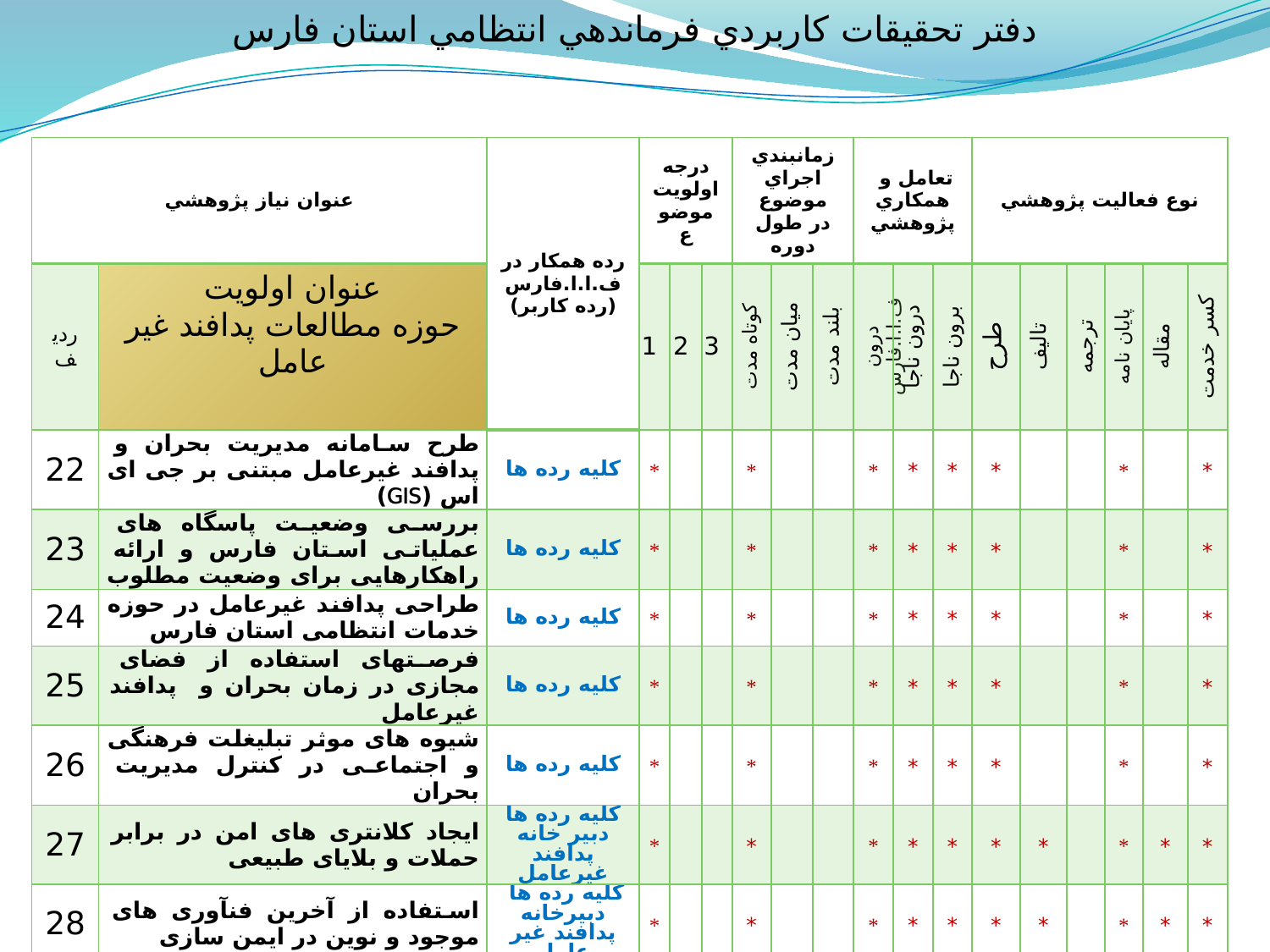

دفتر تحقيقات كاربردي فرماندهي انتظامي استان فارس
| عنوان نياز پژوهشي |  | رده همكار در ف.ا.ا.فارس (رده كاربر) | درجه اولويت موضوع |  |  | زمانبندي اجراي موضوع در طول دوره |  |  | تعامل و همكاري پژوهشي |  |  | نوع فعاليت پژوهشي |  |  |  |  |  |
| --- | --- | --- | --- | --- | --- | --- | --- | --- | --- | --- | --- | --- | --- | --- | --- | --- | --- |
| رديف | عنوان اولويت حوزه مطالعات پدافند غير عامل |  | 1 | 2 | 3 | كوتاه مدت | ميان مدت | بلند مدت | درون ف.ا.ا.فارس | درون ناجا | برون ناجا | طرح | تاليف | ترجمه | پايان نامه | مقاله | كسر خدمت |
| 22 | طرح سامانه مدیریت بحران و پدافند غیرعامل مبتنی بر جی ای اس (GIS) | كليه رده ها | \* |  |  | \* |  |  | \* | \* | \* | \* |  |  | \* |  | \* |
| 23 | بررسی وضعیت پاسگاه های عملیاتی استان فارس و ارائه راهکارهایی برای وضعیت مطلوب | كليه رده ها | \* |  |  | \* |  |  | \* | \* | \* | \* |  |  | \* |  | \* |
| 24 | طراحی پدافند غیرعامل در حوزه خدمات انتظامی استان فارس | كليه رده ها | \* |  |  | \* |  |  | \* | \* | \* | \* |  |  | \* |  | \* |
| 25 | فرصتهای استفاده از فضای مجازی در زمان بحران و پدافند غیرعامل | كليه رده ها | \* |  |  | \* |  |  | \* | \* | \* | \* |  |  | \* |  | \* |
| 26 | شیوه های موثر تبلیغلت فرهنگی و اجتماعی در کنترل مدیریت بحران | كليه رده ها | \* |  |  | \* |  |  | \* | \* | \* | \* |  |  | \* |  | \* |
| 27 | ایجاد کلانتری های امن در برابر حملات و بلایای طبیعی | كليه رده ها دبير خانه پدافند غیرعامل | \* |  |  | \* |  |  | \* | \* | \* | \* | \* |  | \* | \* | \* |
| 28 | استفاده از آخرین فنآوری های موجود و نوین در ایمن سازی | كليه رده ها دبيرخانه پدافند غير عامل | \* |  |  | \* |  |  | \* | \* | \* | \* | \* |  | \* | \* | \* |
| 29 | شيوه هاي عمليات رواني وقايع اجتماعي و تاثيرات آن بر احساس امنيت و امنيت اجتماعي استان فارس | كليه رده ها دبيرخانه پدافند غير عامل | \* |  |  | \* |  |  | \* | \* | \* | \* |  |  | \* | \* | \* |